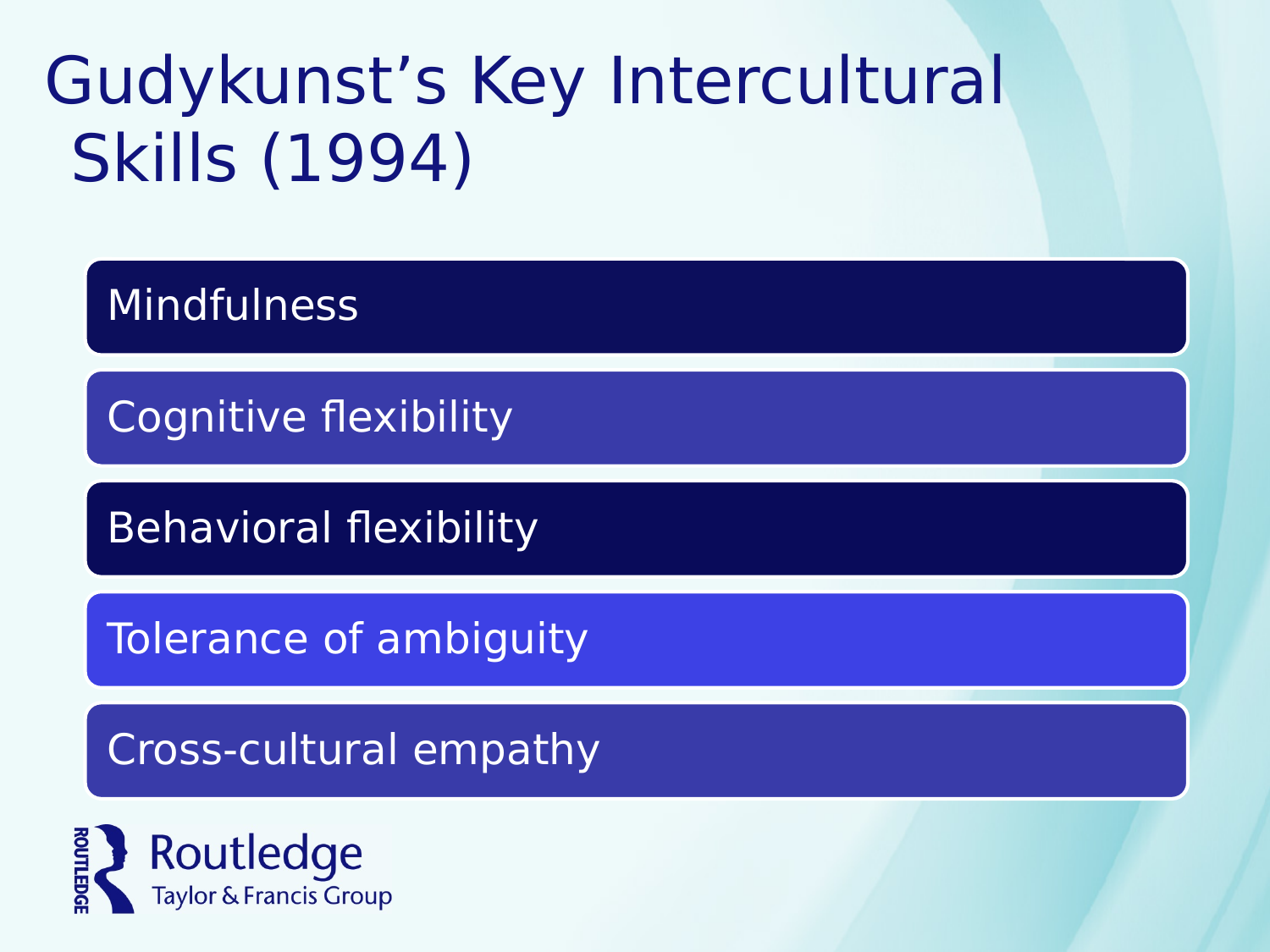

# Gudykunst’s Key Intercultural Skills (1994)
Mindfulness
Cognitive flexibility
Behavioral flexibility
Tolerance of ambiguity
Cross-cultural empathy